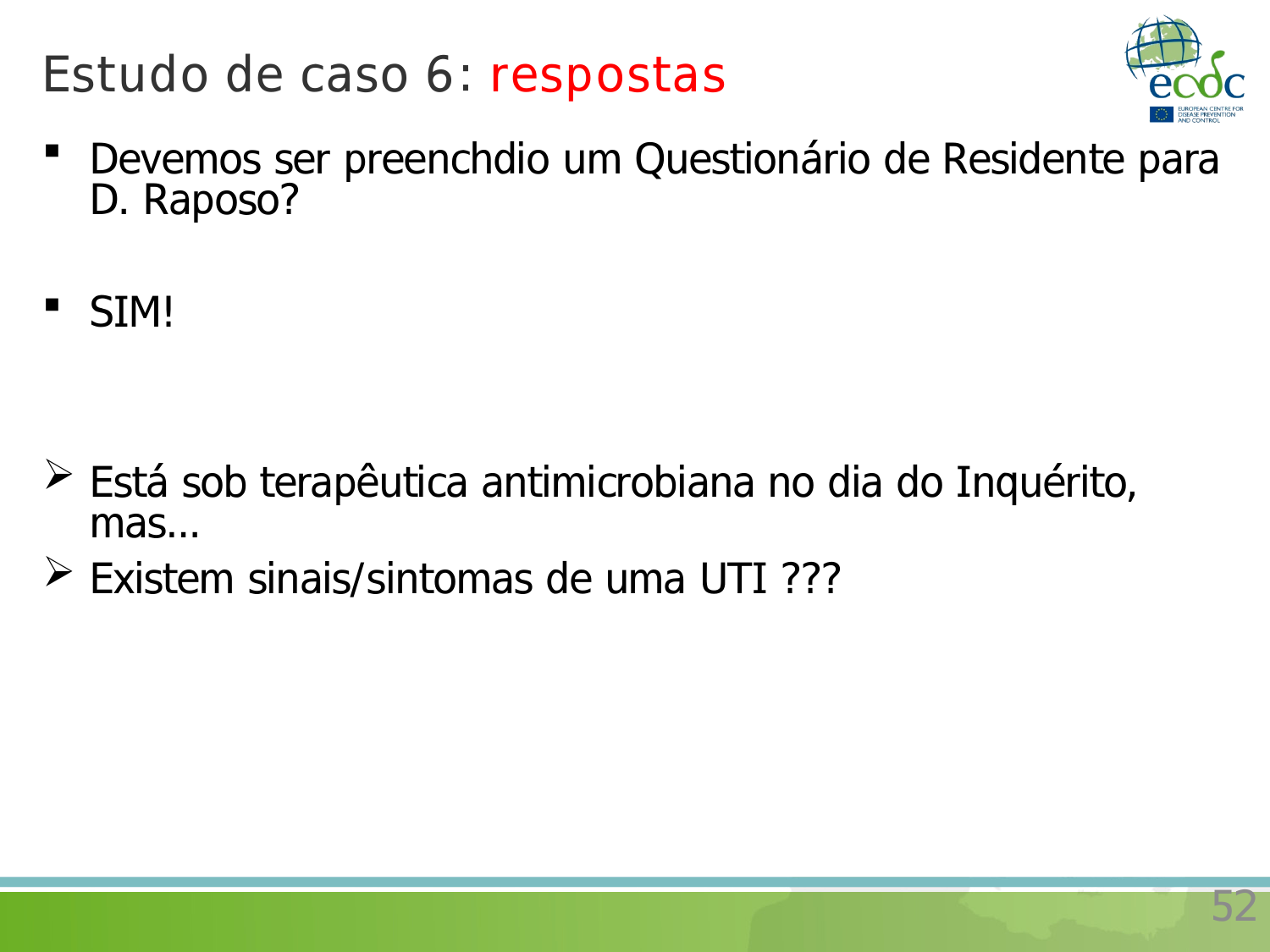

# Estudo de caso 6: respostas
Devemos ser preenchdio um Questionário de Residente para D. Raposo?

SIM!

Está sob terapêutica antimicrobiana no dia do Inquérito, mas…
Existem sinais/sintomas de uma UTI ???

52